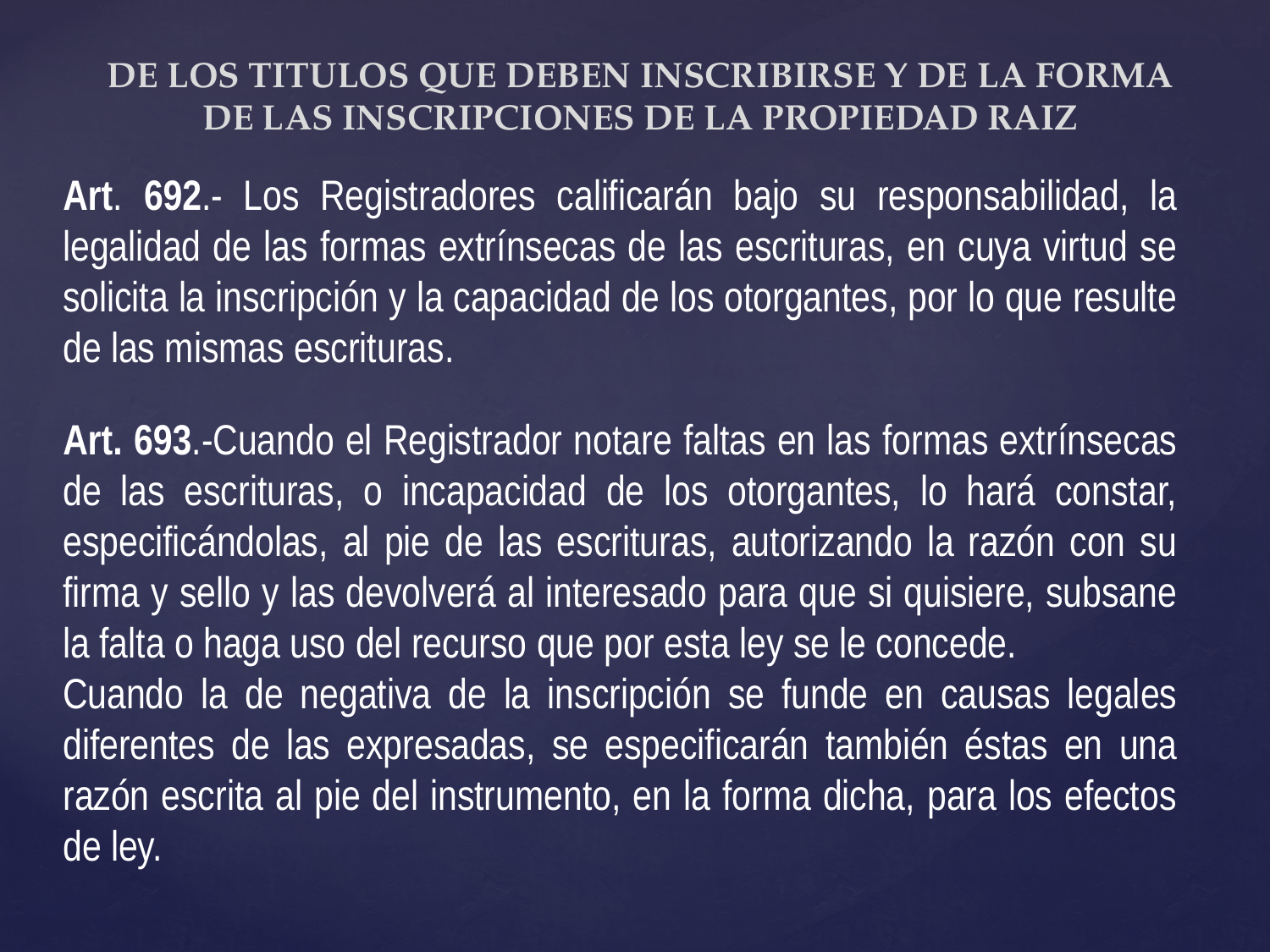

DE LOS TITULOS QUE DEBEN INSCRIBIRSE Y DE LA FORMA DE LAS INSCRIPCIONES DE LA PROPIEDAD RAIZ
Art. 692.- Los Registradores calificarán bajo su responsabilidad, la legalidad de las formas extrínsecas de las escrituras, en cuya virtud se solicita la inscripción y la capacidad de los otorgantes, por lo que resulte de las mismas escrituras.
Art. 693.-Cuando el Registrador notare faltas en las formas extrínsecas de las escrituras, o incapacidad de los otorgantes, lo hará constar, especificándolas, al pie de las escrituras, autorizando la razón con su firma y sello y las devolverá al interesado para que si quisiere, subsane la falta o haga uso del recurso que por esta ley se le concede.
Cuando la de negativa de la inscripción se funde en causas legales diferentes de las expresadas, se especificarán también éstas en una razón escrita al pie del instrumento, en la forma dicha, para los efectos de ley.